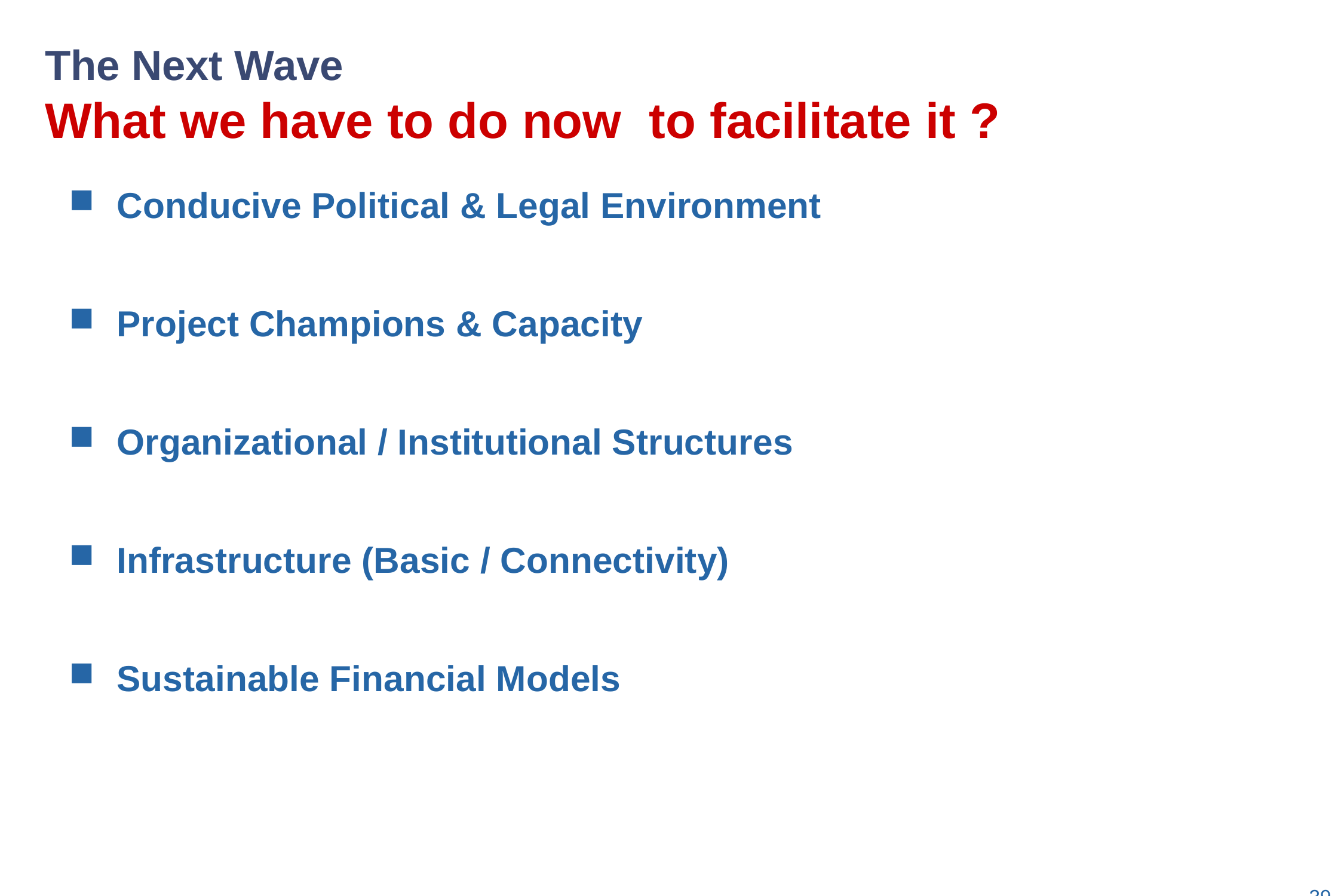

# The Next Wave What we have to do now  to facilitate it ?
Conducive Political & Legal Environment

Project Champions & Capacity

Organizational / Institutional Structures

Infrastructure (Basic / Connectivity)

Sustainable Financial Models
39